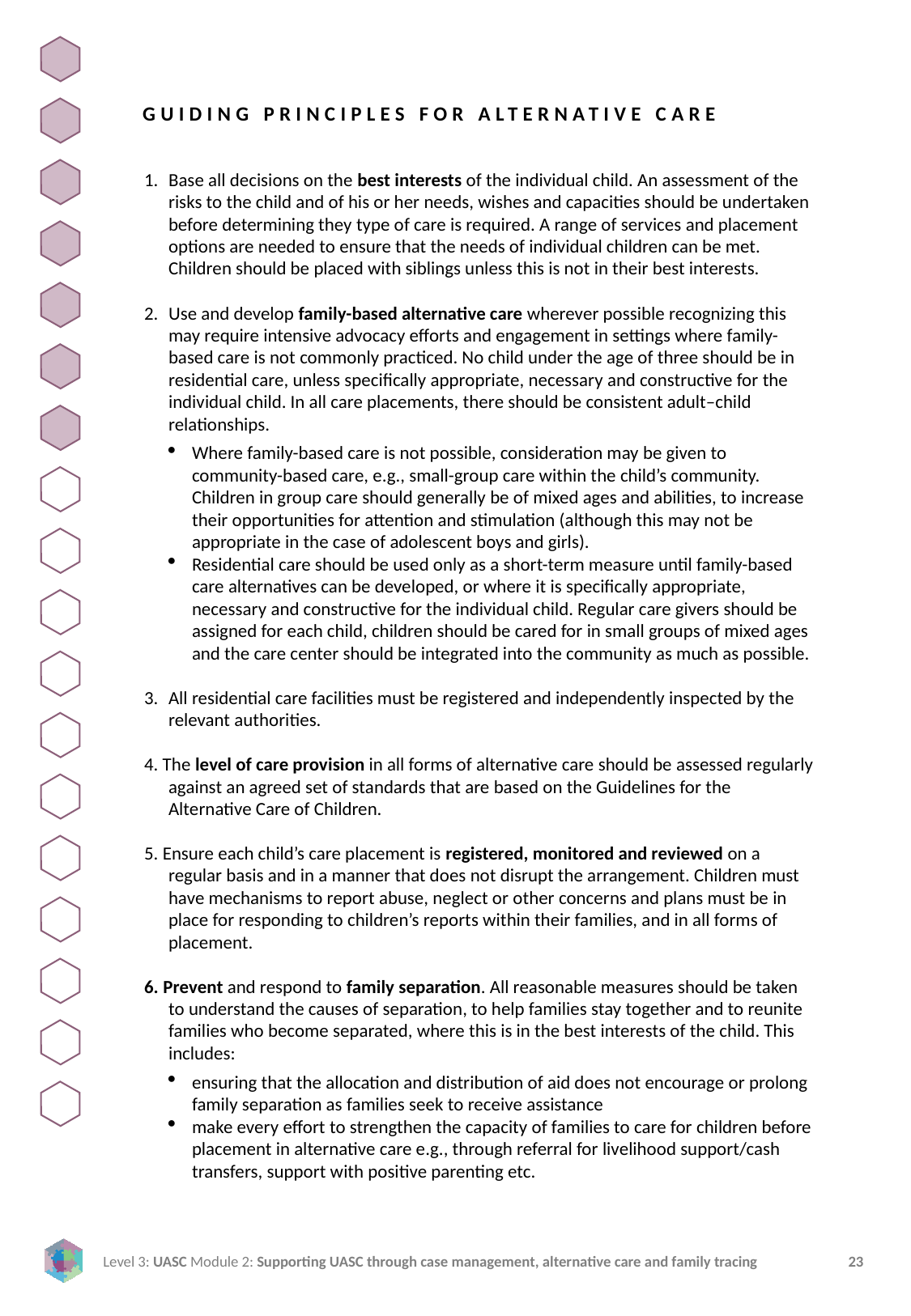

GUIDING PRINCIPLES FOR ALTERNATIVE CARE

Base all decisions on the best interests of the individual child. An assessment of the risks to the child and of his or her needs, wishes and capacities should be undertaken before determining they type of care is required. A range of services and placement options are needed to ensure that the needs of individual children can be met. Children should be placed with siblings unless this is not in their best interests.

2.	Use and develop family-based alternative care wherever possible recognizing this may require intensive advocacy efforts and engagement in settings where family-based care is not commonly practiced. No child under the age of three should be in residential care, unless specifically appropriate, necessary and constructive for the individual child. In all care placements, there should be consistent adult–child relationships.
Where family-based care is not possible, consideration may be given to community-based care, e.g., small-group care within the child’s community. Children in group care should generally be of mixed ages and abilities, to increase their opportunities for attention and stimulation (although this may not be appropriate in the case of adolescent boys and girls).
Residential care should be used only as a short-term measure until family-based care alternatives can be developed, or where it is specifically appropriate, necessary and constructive for the individual child. Regular care givers should be assigned for each child, children should be cared for in small groups of mixed ages and the care center should be integrated into the community as much as possible.

3. 	All residential care facilities must be registered and independently inspected by the relevant authorities.

4. The level of care provision in all forms of alternative care should be assessed regularly against an agreed set of standards that are based on the Guidelines for the Alternative Care of Children.

5. Ensure each child’s care placement is registered, monitored and reviewed on a regular basis and in a manner that does not disrupt the arrangement. Children must have mechanisms to report abuse, neglect or other concerns and plans must be in place for responding to children’s reports within their families, and in all forms of placement.

6. Prevent and respond to family separation. All reasonable measures should be taken to understand the causes of separation, to help families stay together and to reunite families who become separated, where this is in the best interests of the child. This includes:
ensuring that the allocation and distribution of aid does not encourage or prolong family separation as families seek to receive assistance
make every effort to strengthen the capacity of families to care for children before placement in alternative care e.g., through referral for livelihood support/cash transfers, support with positive parenting etc.